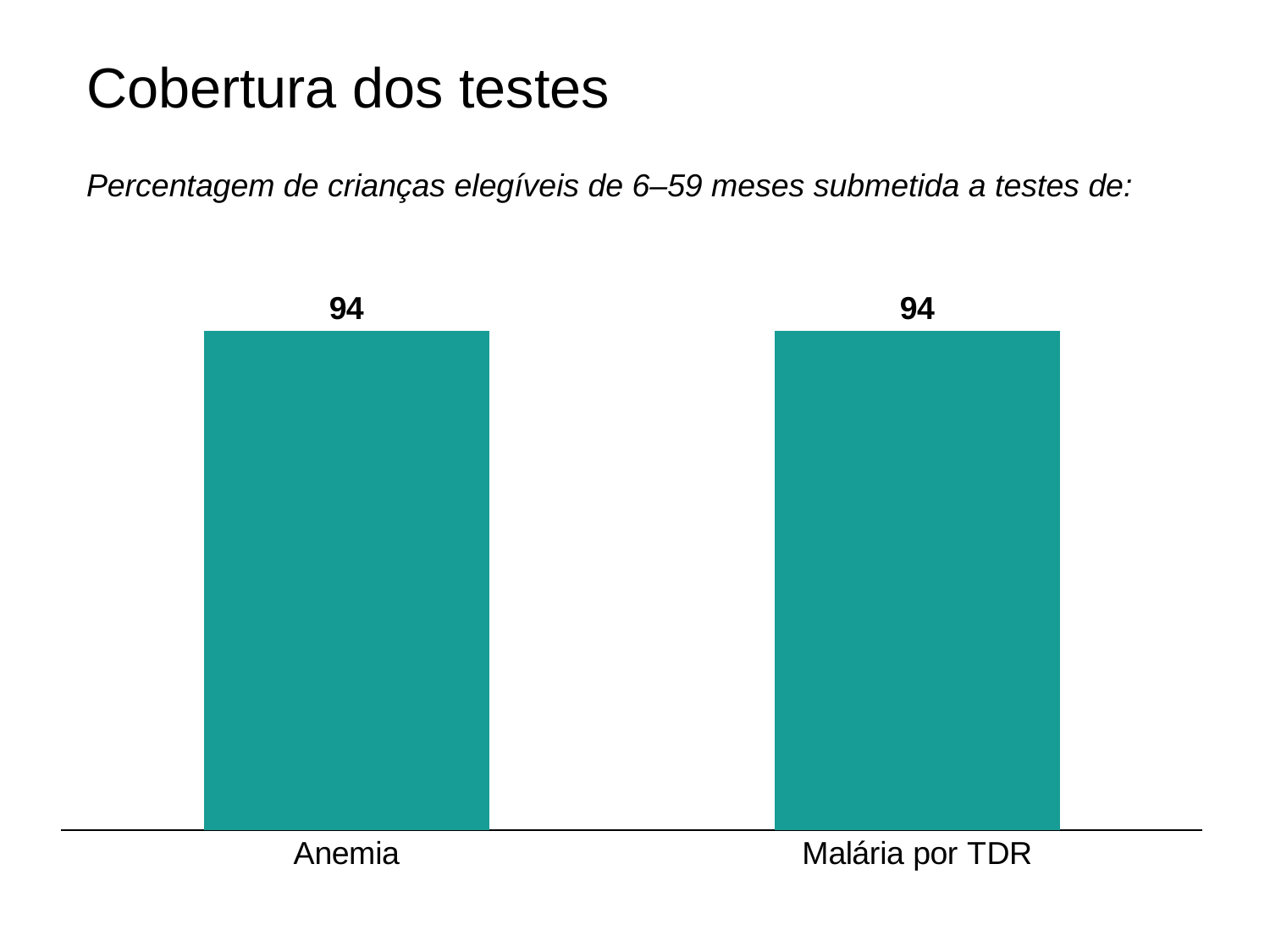

# Cobertura dos testes
Percentagem de crianças elegíveis de 6–59 meses submetida a testes de:

### Chart

| Category | Anemia |
|---|---|
| Anemia | 94.0 |
| Malária por TDR | 94.0 |